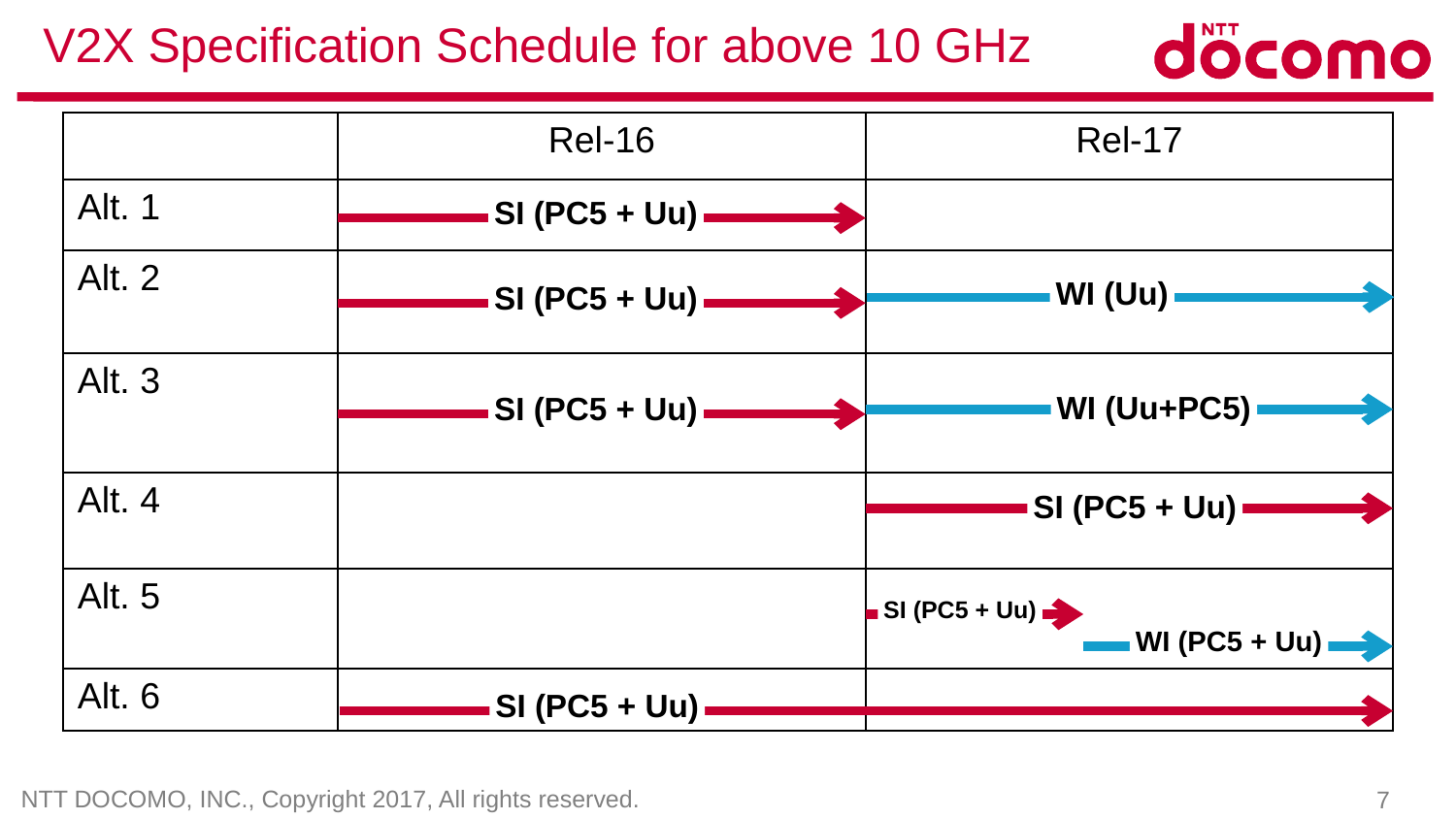

# V2X Specification Schedule for above 10 GHz
|  | Rel-16 | Rel-17 |
| --- | --- | --- |
| Alt. 1 |  |  |
| Alt. 2 |  |  |
| Alt. 3 |  |  |
| Alt. 4 |  |  |
| Alt. 5 |  |  |
| Alt. 6 |  |  |
SI (PC5 + Uu)
WI (Uu)
SI (PC5 + Uu)
WI (Uu+PC5)
SI (PC5 + Uu)
SI (PC5 + Uu)
SI (PC5 + Uu)
WI (PC5 + Uu)
SI (PC5 + Uu)